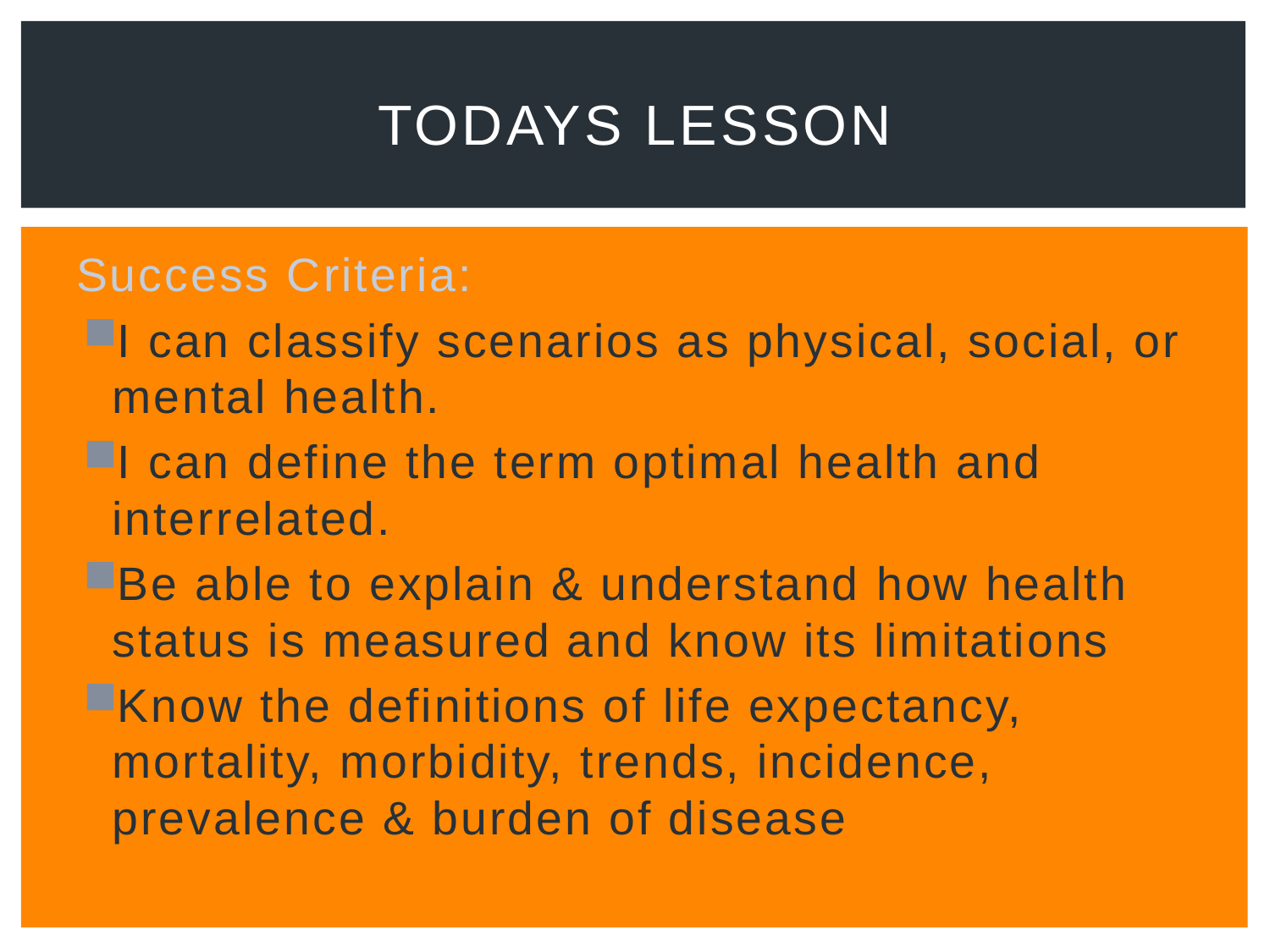

# Todays Lesson
Success Criteria:
I can classify scenarios as physical, social, or mental health.
I can define the term optimal health and interrelated.
Be able to explain & understand how health status is measured and know its limitations
Know the definitions of life expectancy, mortality, morbidity, trends, incidence, prevalence & burden of disease